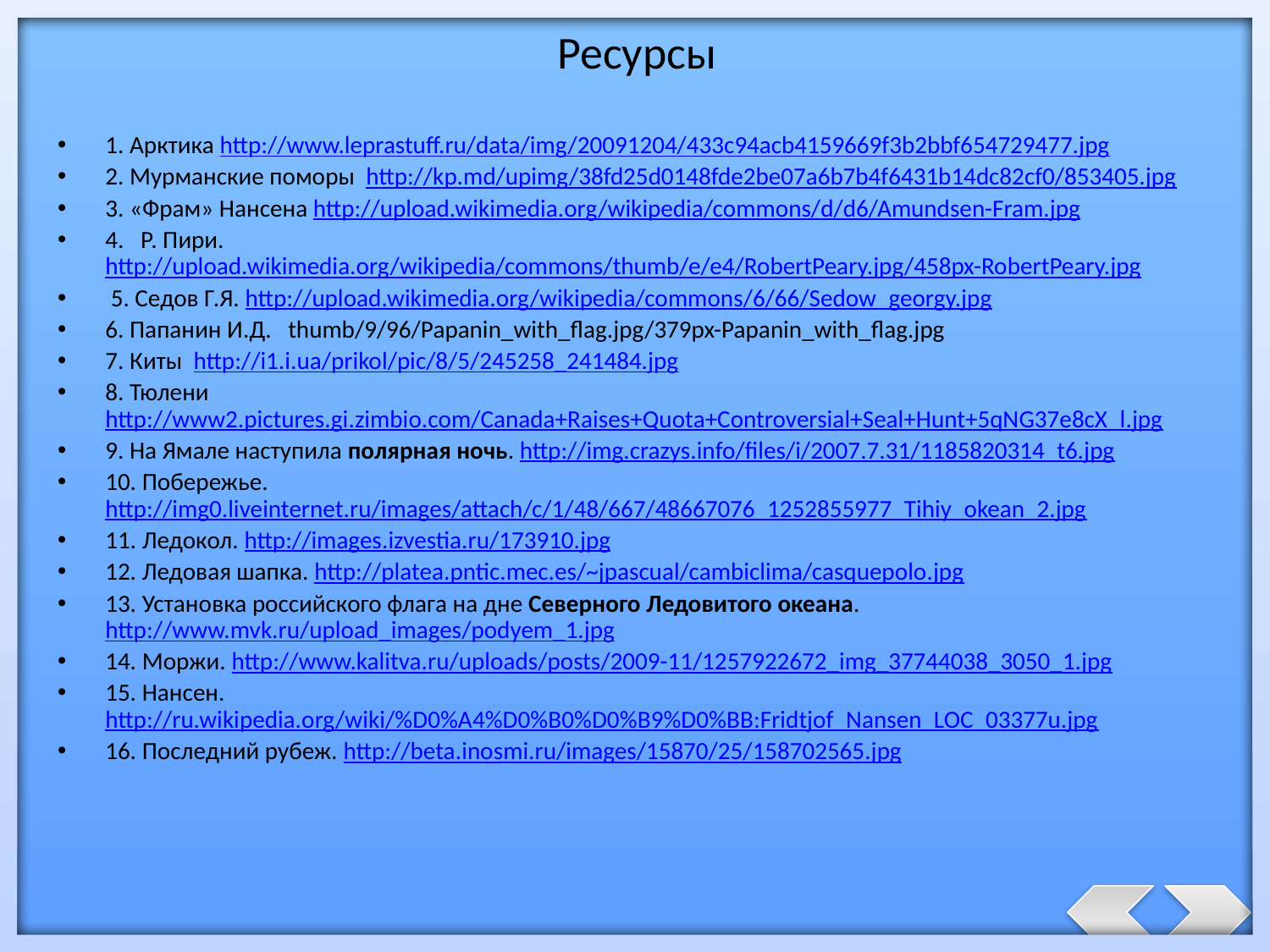

# Ресурсы
1. Арктика http://www.leprastuff.ru/data/img/20091204/433c94acb4159669f3b2bbf654729477.jpg
2. Мурманские поморы  http://kp.md/upimg/38fd25d0148fde2be07a6b7b4f6431b14dc82cf0/853405.jpg
3. «Фрам» Нансена http://upload.wikimedia.org/wikipedia/commons/d/d6/Amundsen-Fram.jpg
4.   Р. Пири. http://upload.wikimedia.org/wikipedia/commons/thumb/e/e4/RobertPeary.jpg/458px-RobertPeary.jpg
 5. Седов Г.Я. http://upload.wikimedia.org/wikipedia/commons/6/66/Sedow_georgy.jpg
6. Папанин И.Д.   thumb/9/96/Papanin_with_flag.jpg/379px-Papanin_with_flag.jpg
7. Киты  http://i1.i.ua/prikol/pic/8/5/245258_241484.jpg
8. Тюлени http://www2.pictures.gi.zimbio.com/Canada+Raises+Quota+Controversial+Seal+Hunt+5qNG37e8cX_l.jpg
9. На Ямале наступила полярная ночь. http://img.crazys.info/files/i/2007.7.31/1185820314_t6.jpg
10. Побережье.  http://img0.liveinternet.ru/images/attach/c/1/48/667/48667076_1252855977_Tihiy_okean_2.jpg
11. Ледокол. http://images.izvestia.ru/173910.jpg
12. Ледовая шапка. http://platea.pntic.mec.es/~jpascual/cambiclima/casquepolo.jpg
13. Установка российского флага на дне Северного Ледовитого океана. http://www.mvk.ru/upload_images/podyem_1.jpg
14. Моржи. http://www.kalitva.ru/uploads/posts/2009-11/1257922672_img_37744038_3050_1.jpg
15. Нансен. http://ru.wikipedia.org/wiki/%D0%A4%D0%B0%D0%B9%D0%BB:Fridtjof_Nansen_LOC_03377u.jpg
16. Последний рубеж. http://beta.inosmi.ru/images/15870/25/158702565.jpg